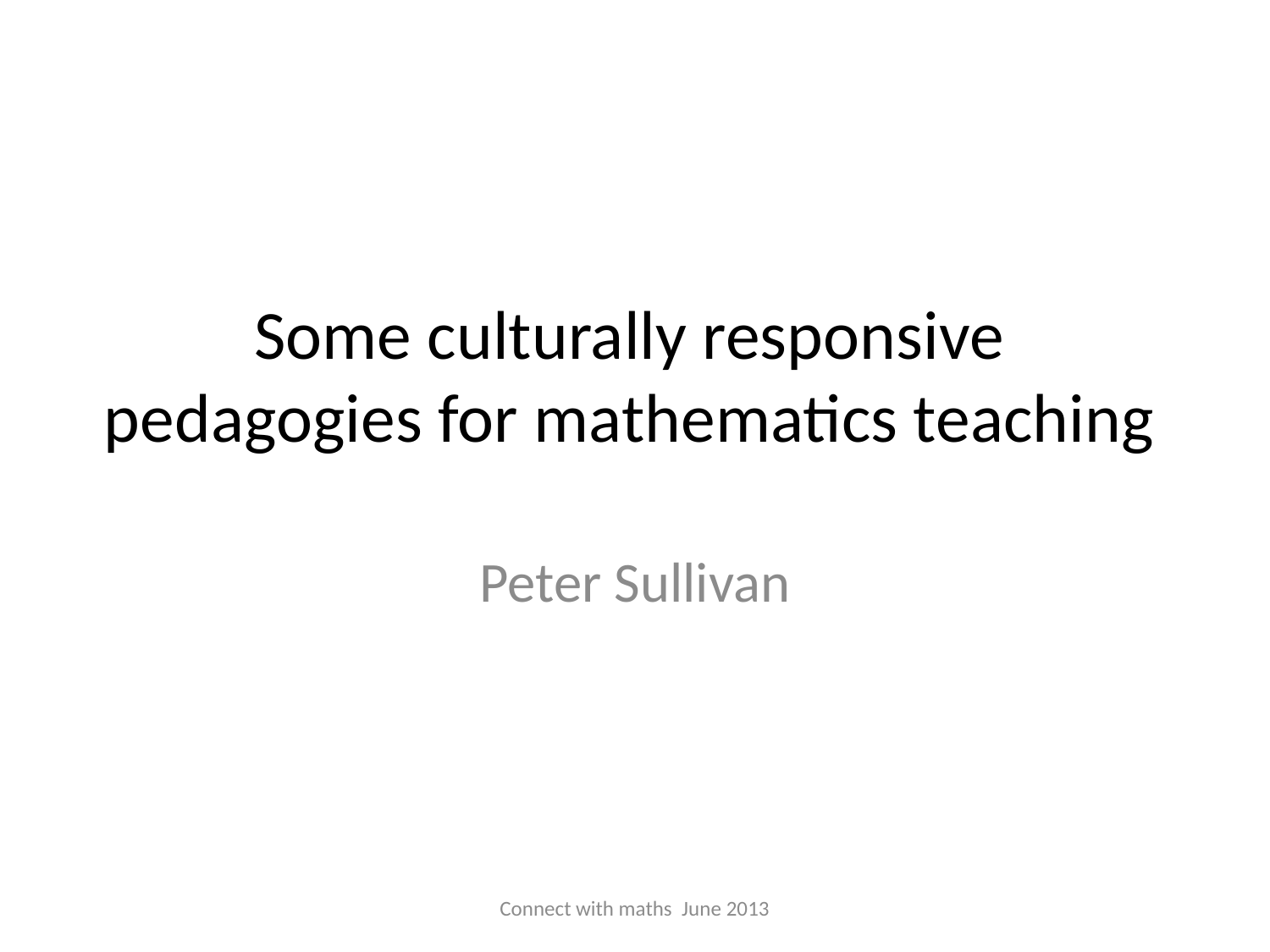

# Some culturally responsive pedagogies for mathematics teaching
Peter Sullivan
Connect with maths  June 2013